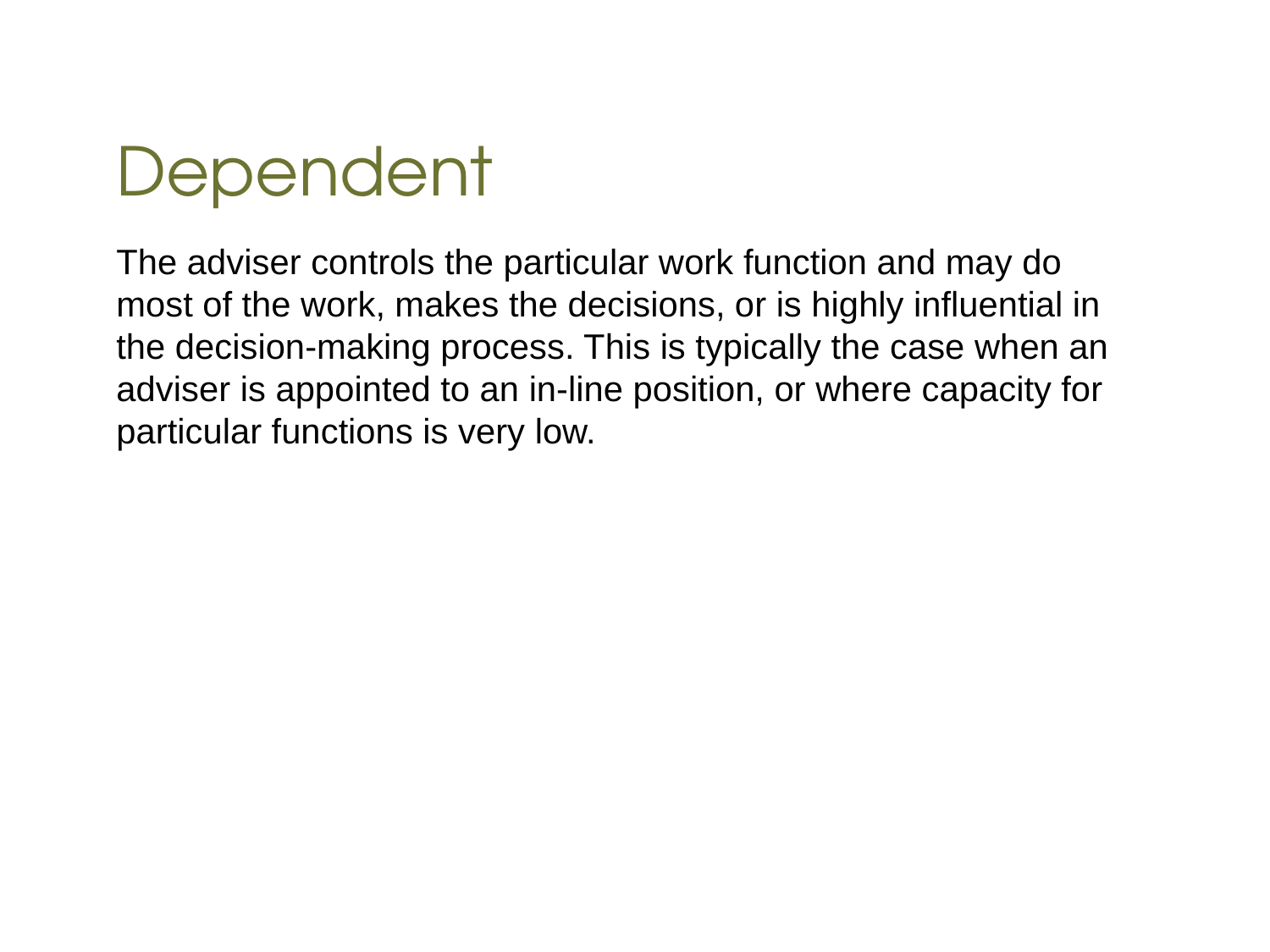

# Dependent
The adviser controls the particular work function and may do most of the work, makes the decisions, or is highly influential in the decision-making process. This is typically the case when an adviser is appointed to an in-line position, or where capacity for particular functions is very low.